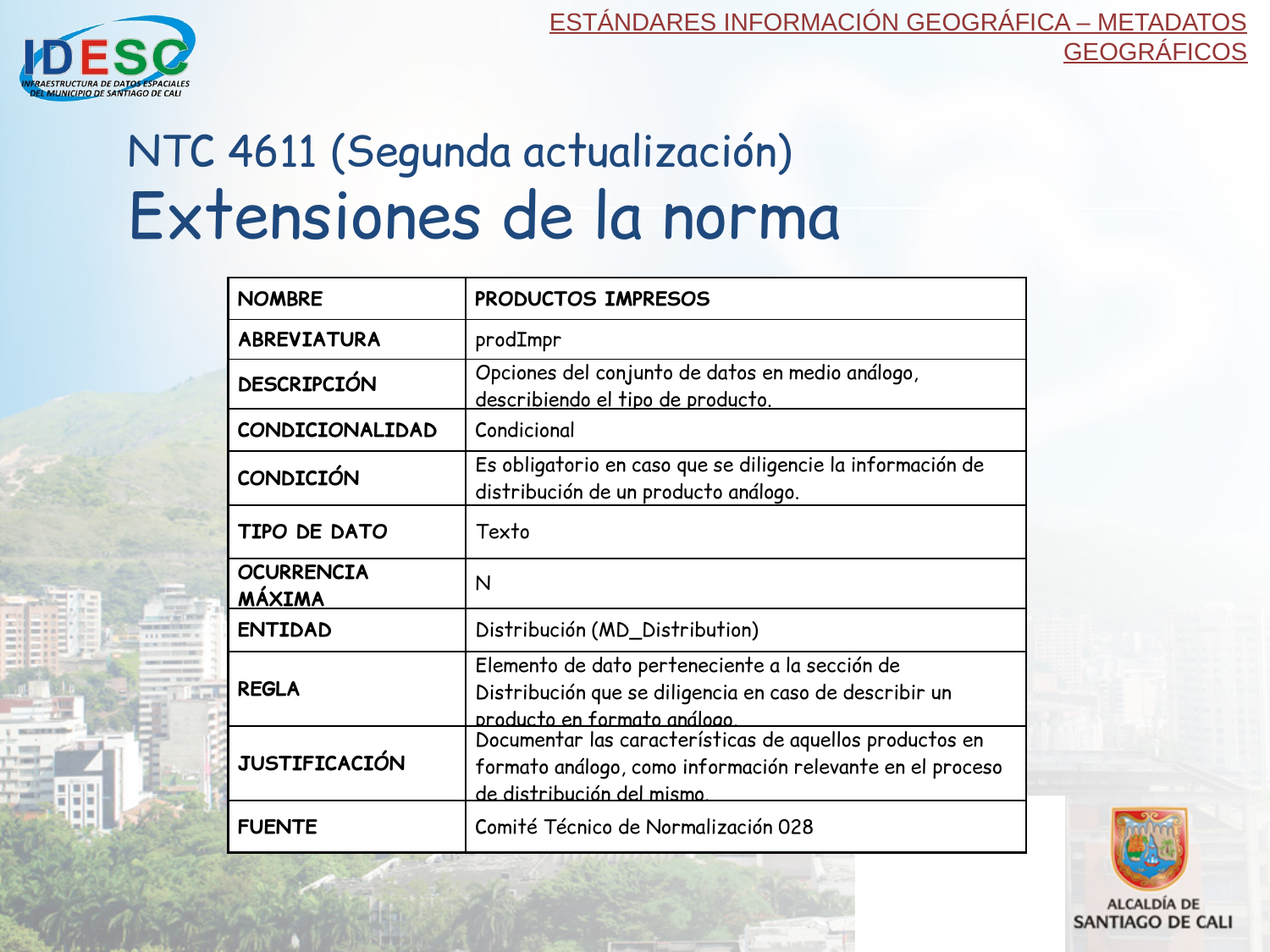

ESTÁNDARES INFORMACIÓN GEOGRÁFICA – METADATOS GEOGRÁFICOS
NTC 4611 (Segunda actualización)
Extensiones de la norma
| NOMBRE | PRODUCTOS IMPRESOS |
| --- | --- |
| ABREVIATURA | prodImpr |
| DESCRIPCIÓN | Opciones del conjunto de datos en medio análogo, describiendo el tipo de producto. |
| CONDICIONALIDAD | Condicional |
| CONDICIÓN | Es obligatorio en caso que se diligencie la información de distribución de un producto análogo. |
| TIPO DE DATO | Texto |
| OCURRENCIA MÁXIMA | N |
| ENTIDAD | Distribución (MD\_Distribution) |
| REGLA | Elemento de dato perteneciente a la sección de Distribución que se diligencia en caso de describir un producto en formato análogo. |
| JUSTIFICACIÓN | Documentar las características de aquellos productos en formato análogo, como información relevante en el proceso de distribución del mismo. |
| FUENTE | Comité Técnico de Normalización 028 |